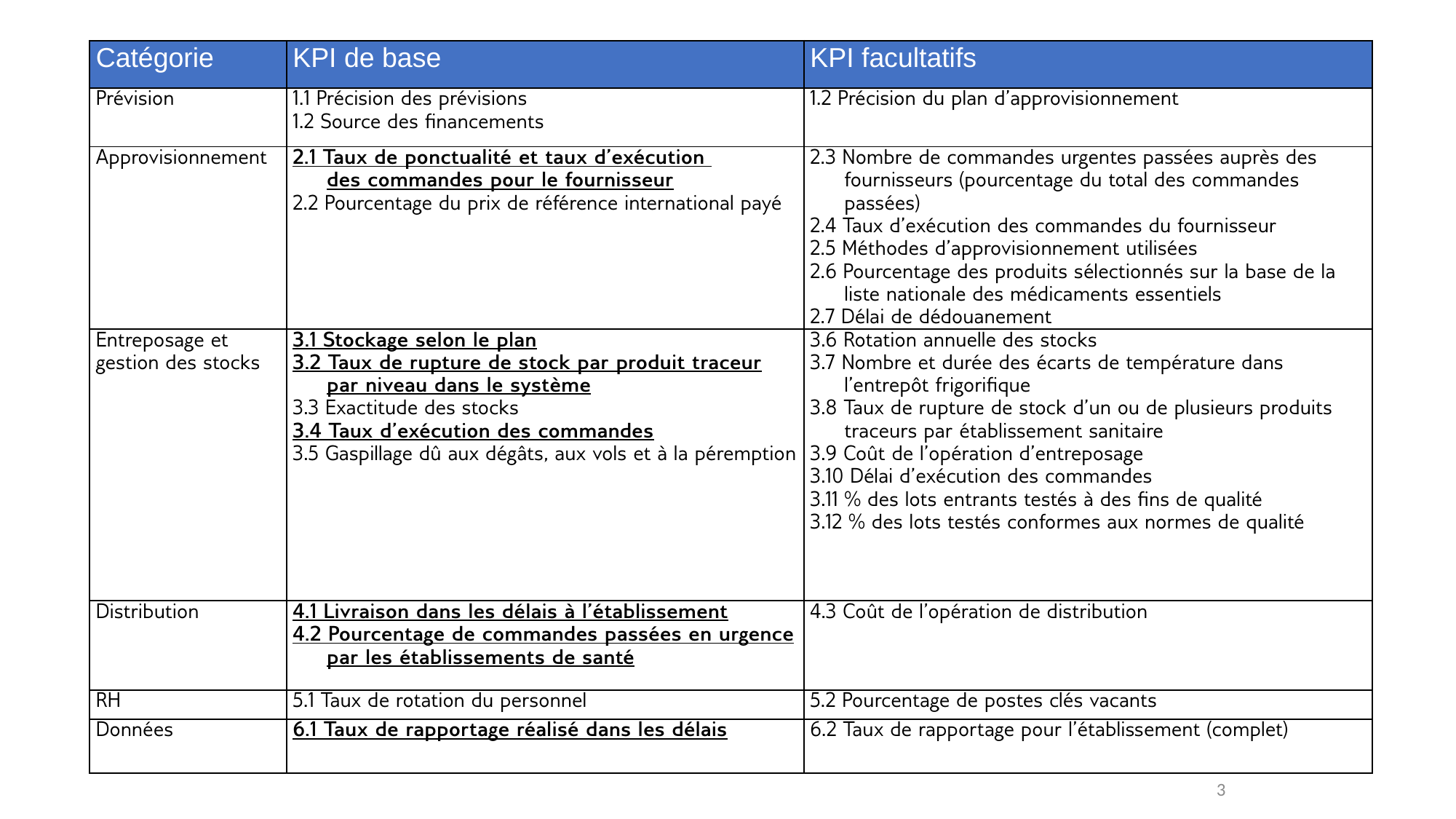

| Catégorie | KPI de base | KPI facultatifs |
| --- | --- | --- |
| Prévision | 1.1 Précision des prévisions 1.2 Source des financements | 1.2 Précision du plan d’approvisionnement |
| Approvisionnement | 2.1 Taux de ponctualité et taux d’exécution des commandes pour le fournisseur 2.2 Pourcentage du prix de référence international payé | 2.3 Nombre de commandes urgentes passées auprès des fournisseurs (pourcentage du total des commandes passées) 2.4 Taux d’exécution des commandes du fournisseur 2.5 Méthodes d’approvisionnement utilisées 2.6 Pourcentage des produits sélectionnés sur la base de la liste nationale des médicaments essentiels 2.7 Délai de dédouanement |
| Entreposage et gestion des stocks | 3.1 Stockage selon le plan 3.2 Taux de rupture de stock par produit traceur par niveau dans le système 3.3 Exactitude des stocks 3.4 Taux d’exécution des commandes 3.5 Gaspillage dû aux dégâts, aux vols et à la péremption | 3.6 Rotation annuelle des stocks 3.7 Nombre et durée des écarts de température dans l’entrepôt frigorifique 3.8 Taux de rupture de stock d’un ou de plusieurs produits traceurs par établissement sanitaire 3.9 Coût de l’opération d’entreposage 3.10 Délai d’exécution des commandes 3.11 % des lots entrants testés à des fins de qualité 3.12 % des lots testés conformes aux normes de qualité |
| Distribution | 4.1 Livraison dans les délais à l’établissement 4.2 Pourcentage de commandes passées en urgence par les établissements de santé | 4.3 Coût de l’opération de distribution |
| RH | 5.1 Taux de rotation du personnel | 5.2 Pourcentage de postes clés vacants |
| Données | 6.1 Taux de rapportage réalisé dans les délais | 6.2 Taux de rapportage pour l’établissement (complet) |
3